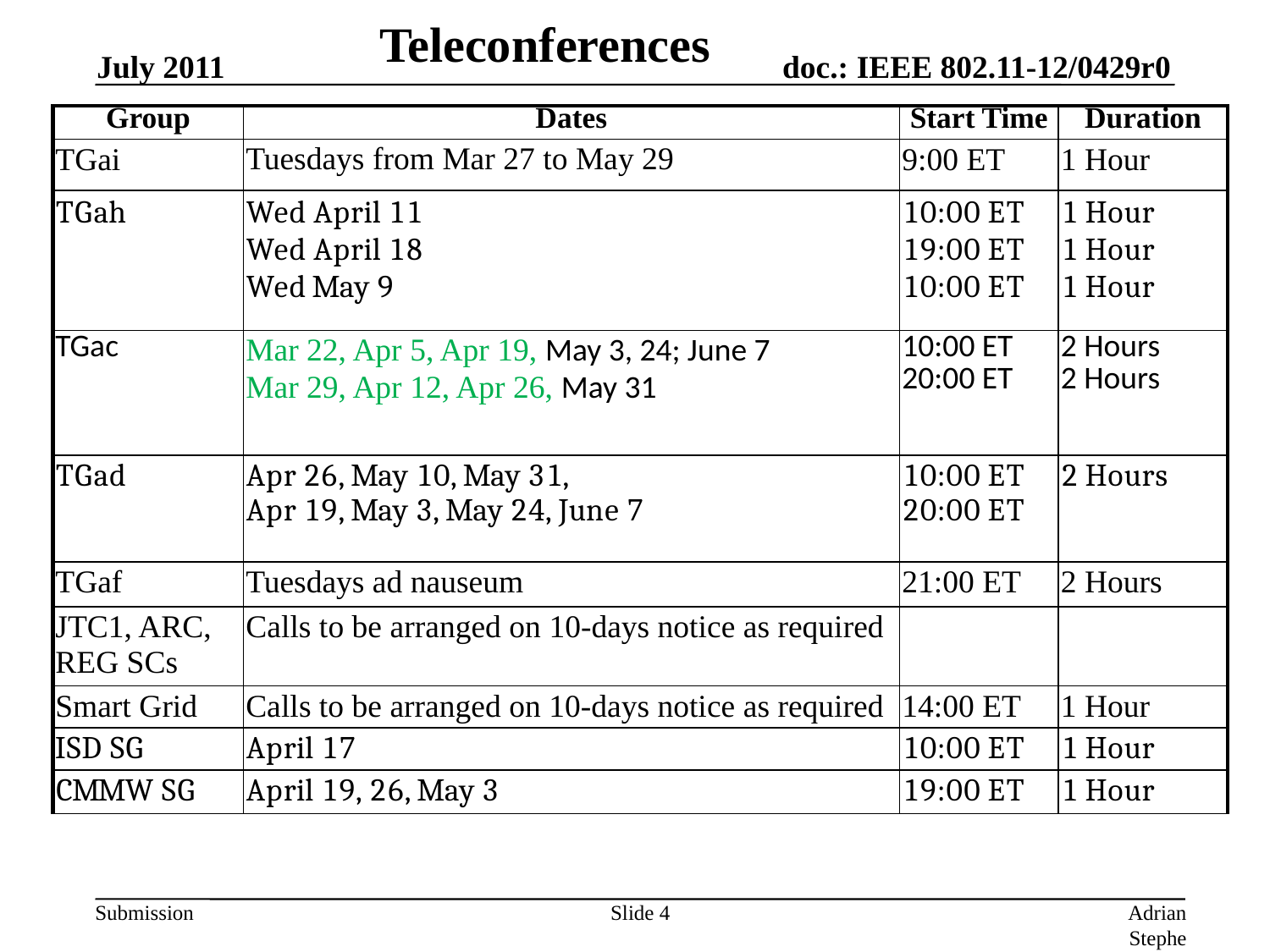

# Teleconferences
July 2011
| Group | Dates | Start Time | Duration |
| --- | --- | --- | --- |
| TGai | Tuesdays from Mar 27 to May 29 | 9:00 ET | 1 Hour |
| TGah | Wed April 11 Wed April 18 Wed May 9 | 10:00 ET 19:00 ET 10:00 ET | 1 Hour 1 Hour 1 Hour |
| TGac | Mar 22, Apr 5, Apr 19, May 3, 24; June 7 Mar 29, Apr 12, Apr 26, May 31 | 10:00 ET 20:00 ET | 2 Hours 2 Hours |
| TGad | Apr 26, May 10, May 31, Apr 19, May 3, May 24, June 7 | 10:00 ET 20:00 ET | 2 Hours |
| TGaf | Tuesdays ad nauseum | 21:00 ET | 2 Hours |
| JTC1, ARC, REG SCs | Calls to be arranged on 10-days notice as required |  |  |
| Smart Grid | Calls to be arranged on 10-days notice as required | 14:00 ET | 1 Hour |
| ISD SG | April 17 | 10:00 ET | 1 Hour |
| CMMW SG | April 19, 26, May 3 | 19:00 ET | 1 Hour |
Slide 4
Adrian Stephens, Intel Corporation